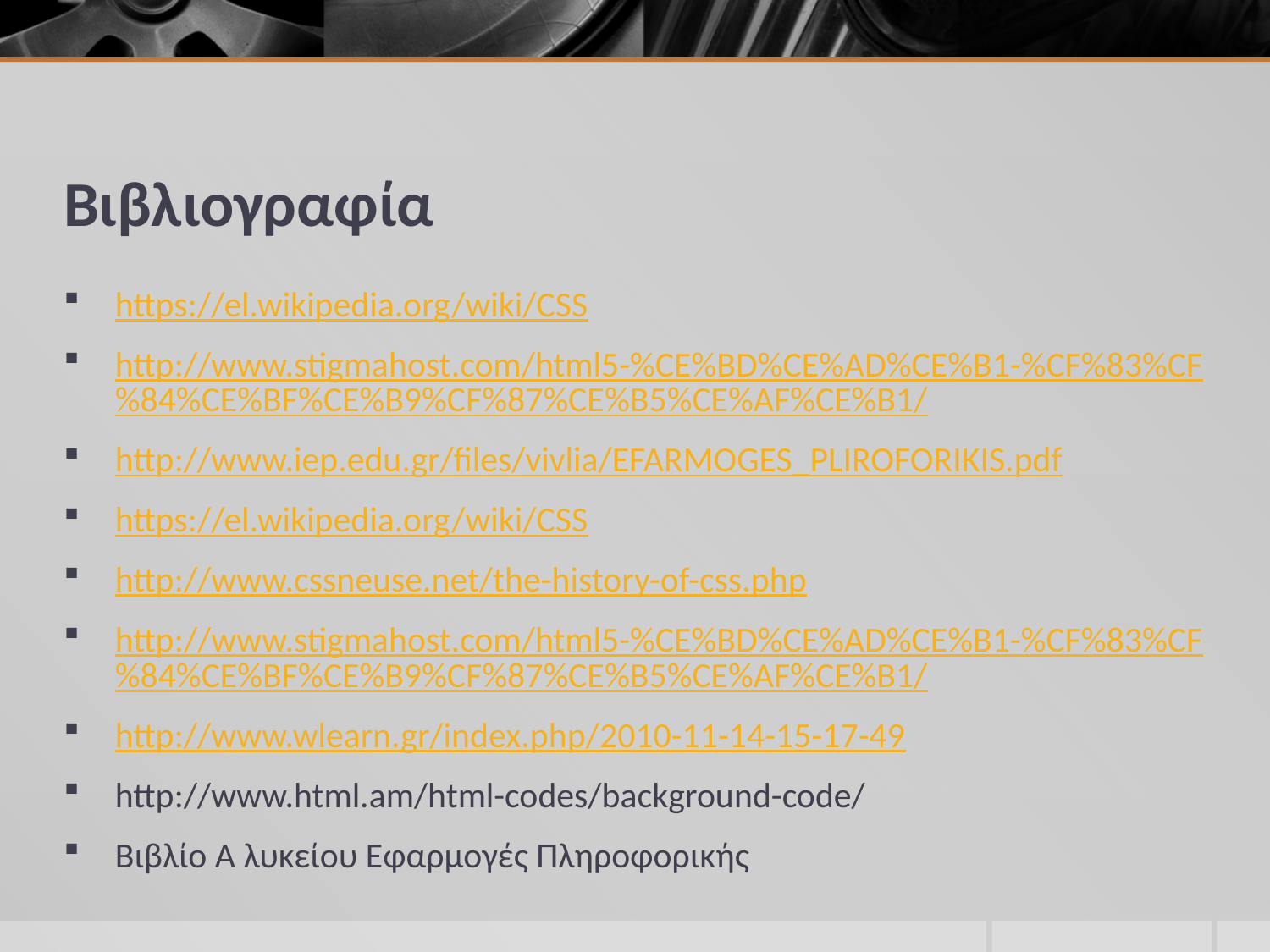

# Βιβλιογραφία
https://el.wikipedia.org/wiki/CSS
http://www.stigmahost.com/html5-%CE%BD%CE%AD%CE%B1-%CF%83%CF%84%CE%BF%CE%B9%CF%87%CE%B5%CE%AF%CE%B1/
http://www.iep.edu.gr/files/vivlia/EFARMOGES_PLIROFORIKIS.pdf
https://el.wikipedia.org/wiki/CSS
http://www.cssneuse.net/the-history-of-css.php
http://www.stigmahost.com/html5-%CE%BD%CE%AD%CE%B1-%CF%83%CF%84%CE%BF%CE%B9%CF%87%CE%B5%CE%AF%CE%B1/
http://www.wlearn.gr/index.php/2010-11-14-15-17-49
http://www.html.am/html-codes/background-code/
Βιβλίο Α λυκείου Εφαρμογές Πληροφορικής